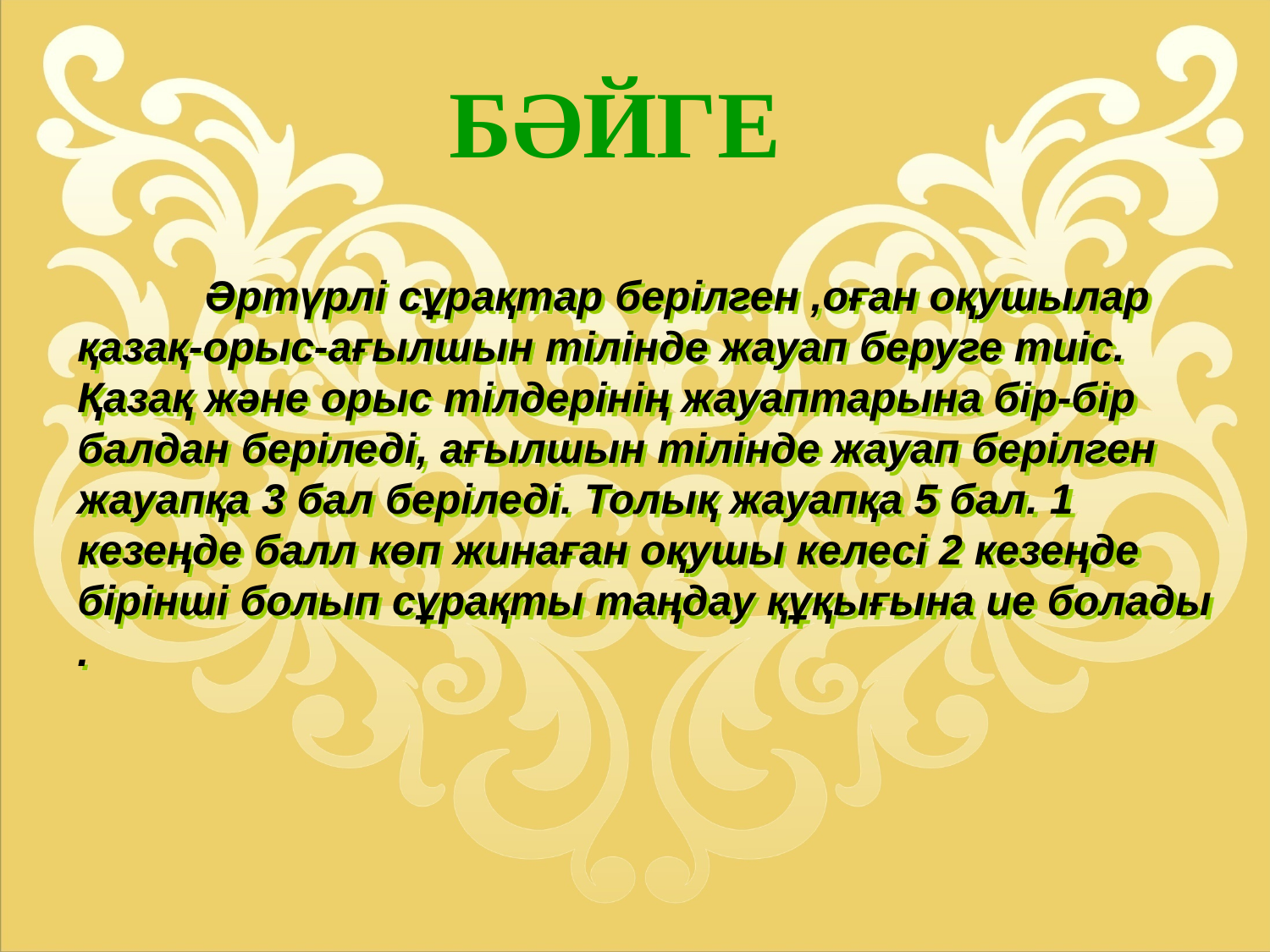

Бәйге
 	Әртүрлі сұрақтар берілген ,оған оқушылар қазақ-орыс-ағылшын тілінде жауап беруге тиіс. Қазақ және орыс тілдерінің жауаптарына бір-бір балдан беріледі, ағылшын тілінде жауап берілген жауапқа 3 бал беріледі. Толық жауапқа 5 бал. 1 кезеңде балл көп жинаған оқушы келесі 2 кезеңде бірінші болып сұрақты таңдау құқығына ие болады .